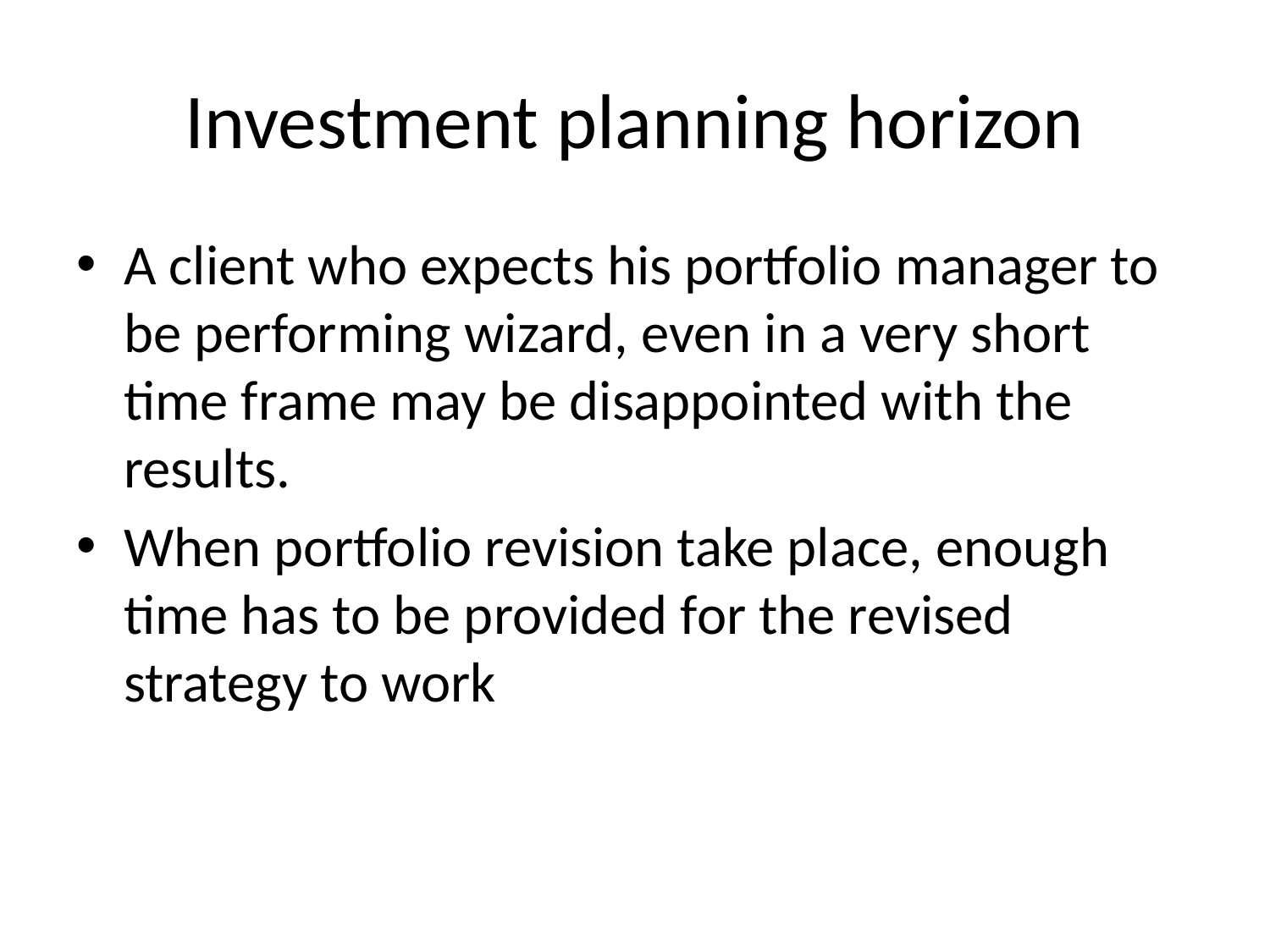

# Investment planning horizon
A client who expects his portfolio manager to be performing wizard, even in a very short time frame may be disappointed with the results.
When portfolio revision take place, enough time has to be provided for the revised strategy to work